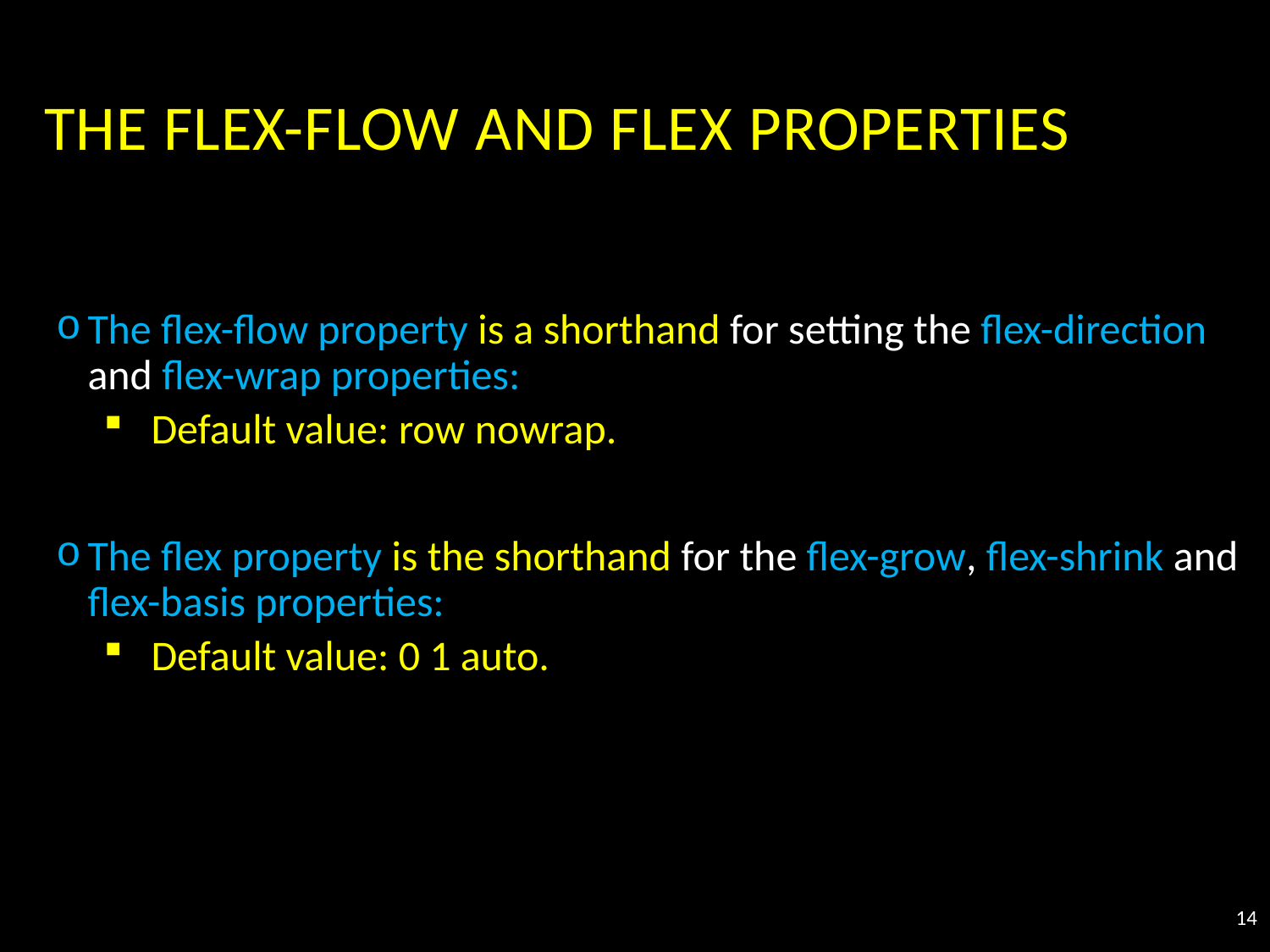

The flex-flow and flex Properties

The flex-flow property is a shorthand for setting the flex-direction and flex-wrap properties:
Default value: row nowrap.

The flex property is the shorthand for the flex-grow, flex-shrink and flex-basis properties:
Default value: 0 1 auto.
14